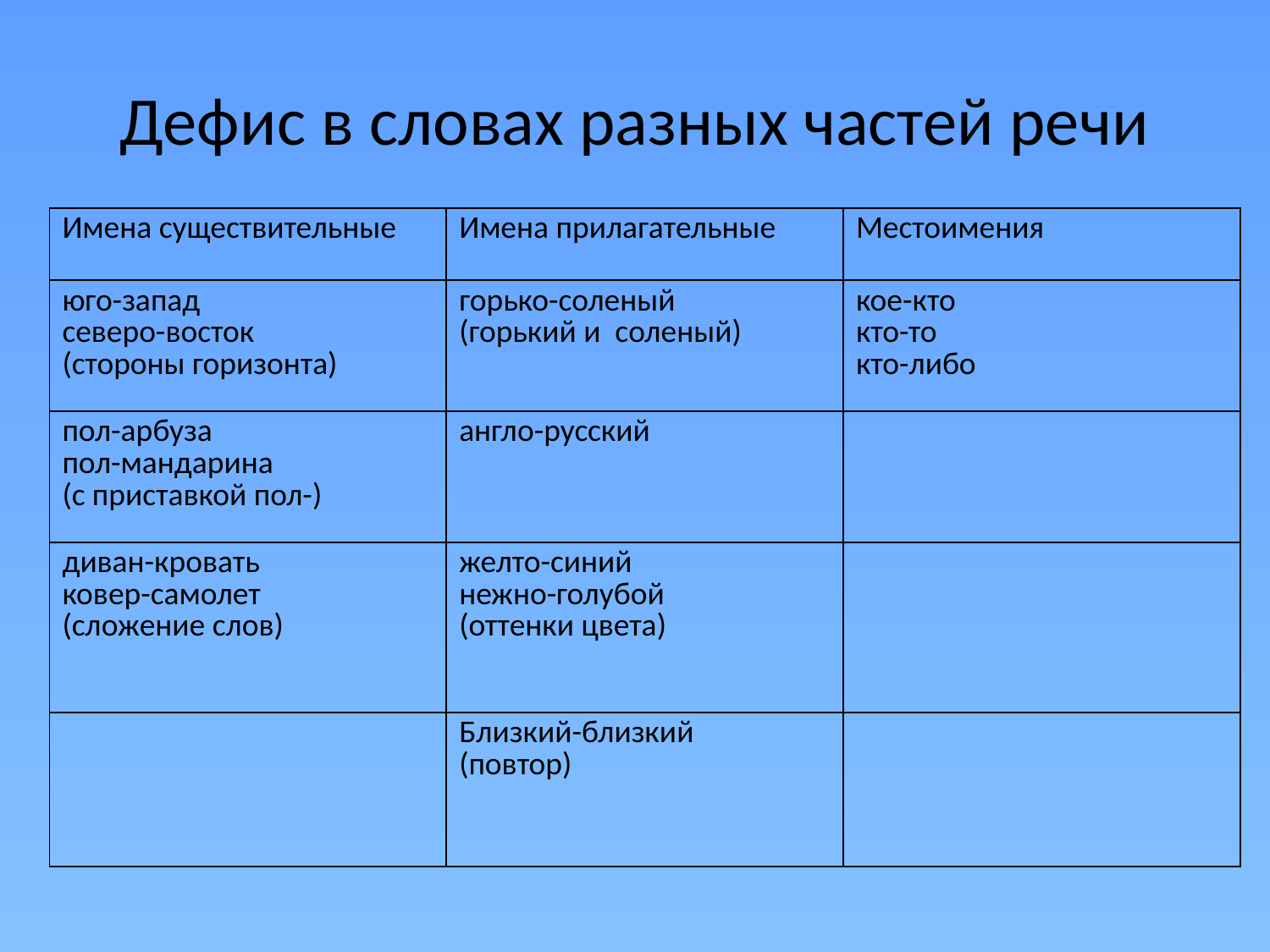

# Дефис в словах разных частей речи
| Имена существительные | Имена прилагательные | Местоимения |
| --- | --- | --- |
| юго-запад северо-восток (стороны горизонта) | горько-соленый (горький и соленый) | кое-кто кто-то кто-либо |
| пол-арбуза пол-мандарина (с приставкой пол-) | англо-русский |  |
| диван-кровать ковер-самолет (сложение слов) | желто-синий нежно-голубой (оттенки цвета) |  |
|  | Близкий-близкий (повтор) |  |